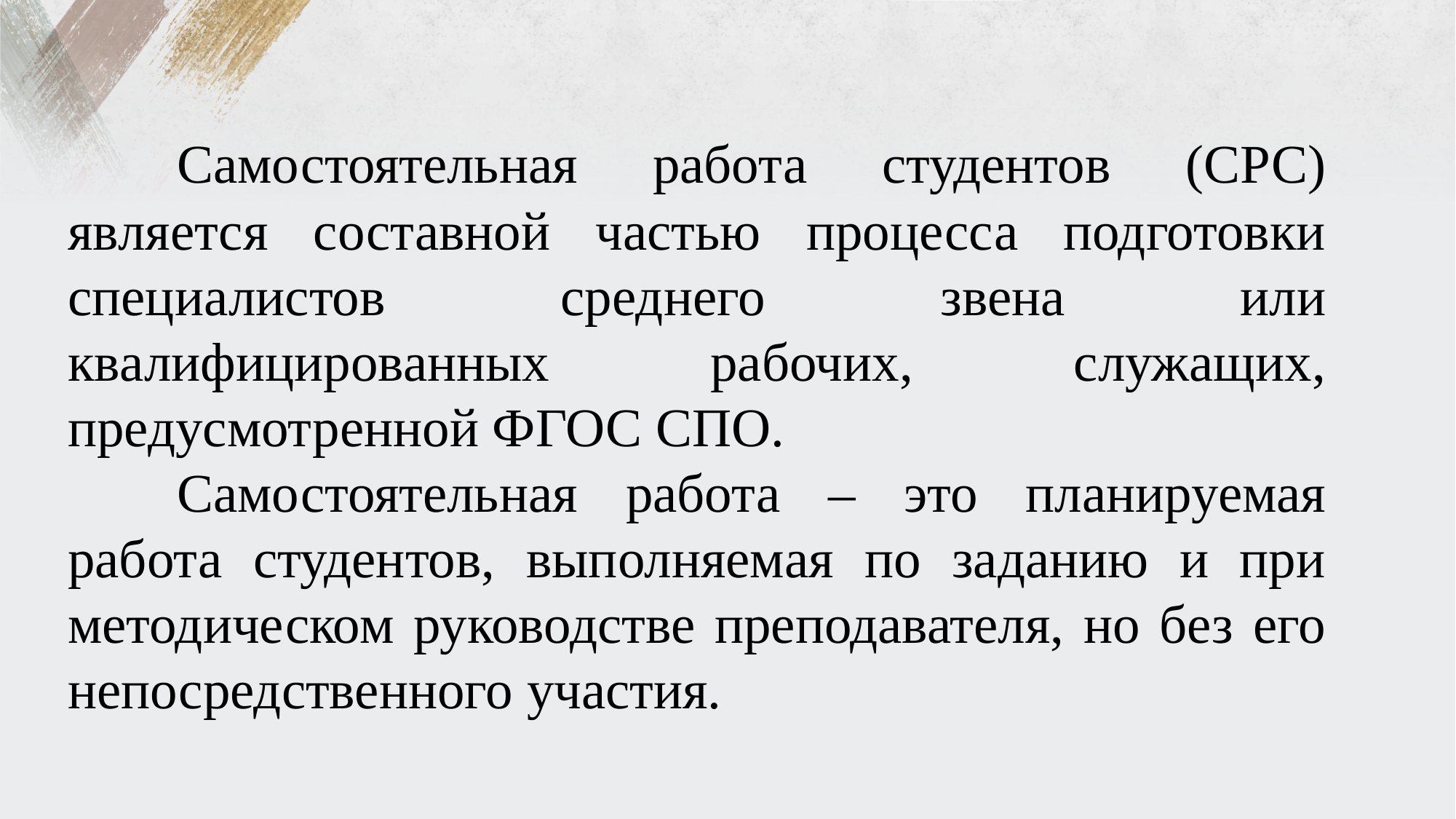

Самостоятельная работа студентов (СРС) является составной частью процесса подготовки специалистов среднего звена или квалифицированных рабочих, служащих, предусмотренной ФГОС СПО.
	Самостоятельная работа – это планируемая работа студентов, выполняемая по заданию и при методическом руководстве преподавателя, но без его непосредственного участия.